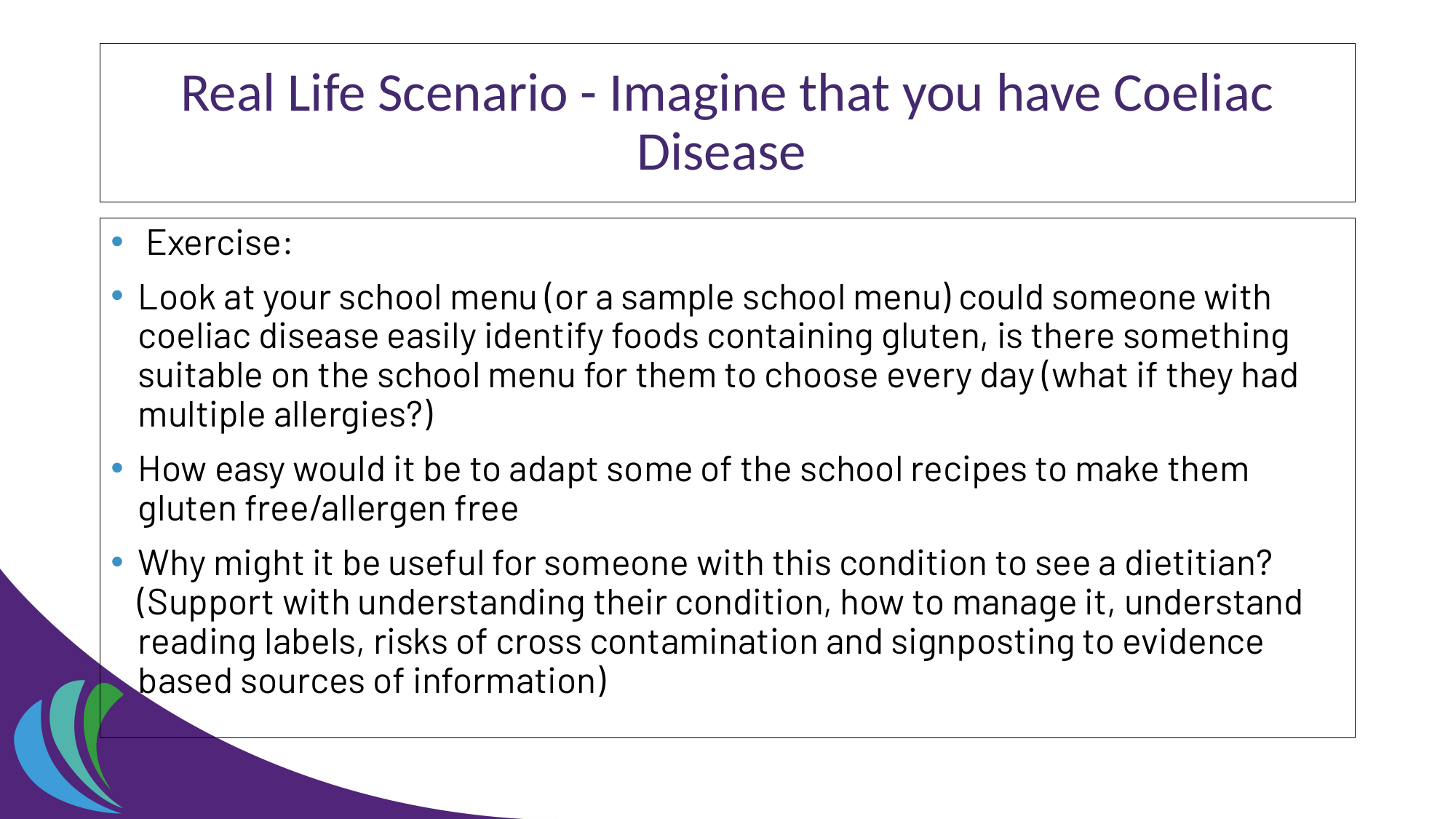

# Real Life Scenario - Imagine that you have Coeliac Disease
 Exercise:
Look at your school menu (or a sample school menu) could someone with coeliac disease easily identify foods containing gluten, is there something suitable on the school menu for them to choose every day (what if they had multiple allergies?)
How easy would it be to adapt some of the school recipes to make them gluten free/allergen free
Why might it be useful for someone with this condition to see a dietitian?  (Support with understanding their condition, how to manage it, understand reading labels, risks of cross contamination and signposting to evidence based sources of information)